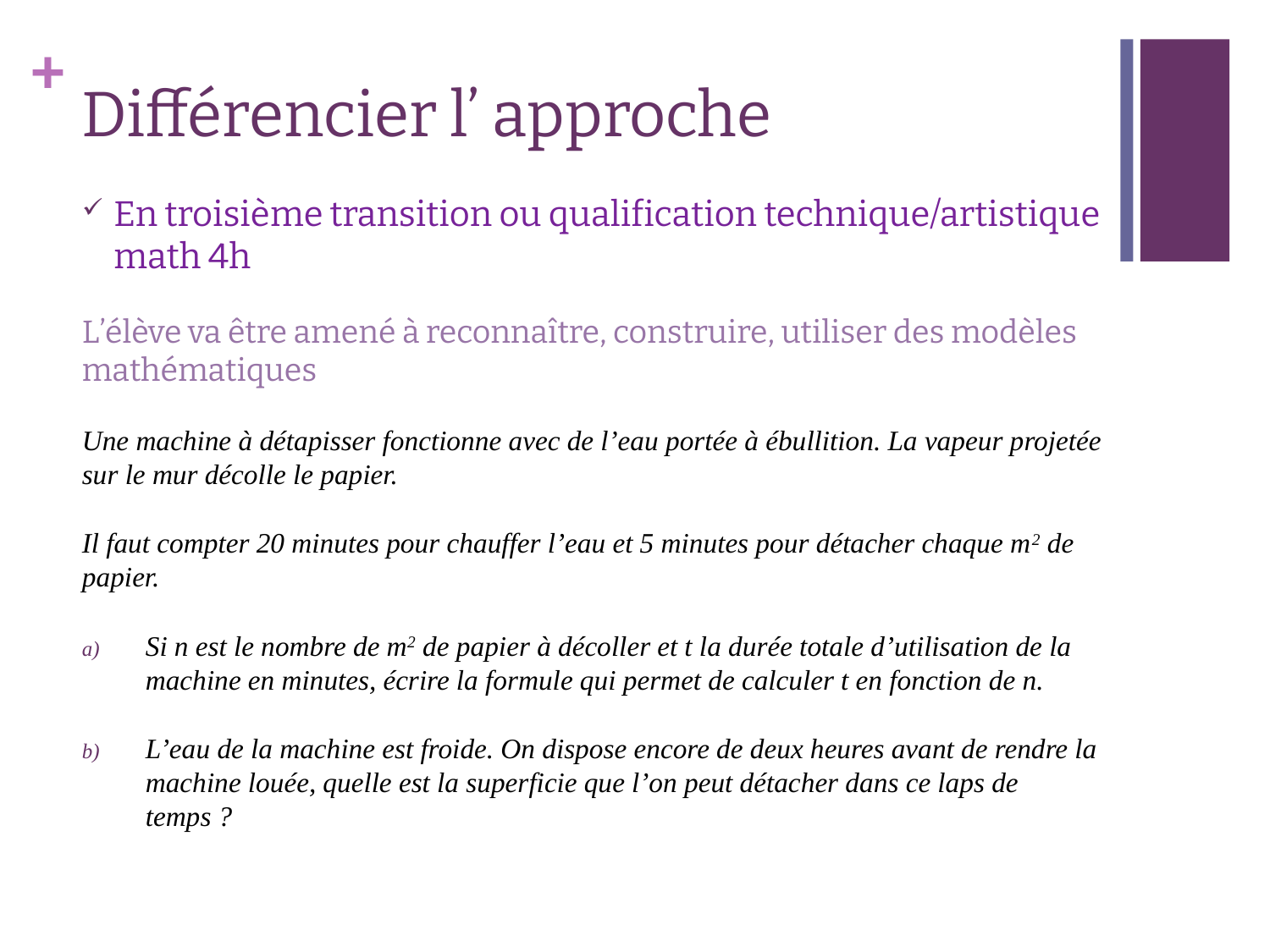

# Différencier l’ approche
En troisième transition ou qualification technique/artistique math 4h
L’élève va être amené à reconnaître, construire, utiliser des modèles mathématiques
Une machine à détapisser fonctionne avec de l’eau portée à ébullition. La vapeur projetée sur le mur décolle le papier.
Il faut compter 20 minutes pour chauffer l’eau et 5 minutes pour détacher chaque m2 de papier.
Si n est le nombre de m2 de papier à décoller et t la durée totale d’utilisation de la machine en minutes, écrire la formule qui permet de calculer t en fonction de n.
L’eau de la machine est froide. On dispose encore de deux heures avant de rendre la machine louée, quelle est la superficie que l’on peut détacher dans ce laps de temps ?